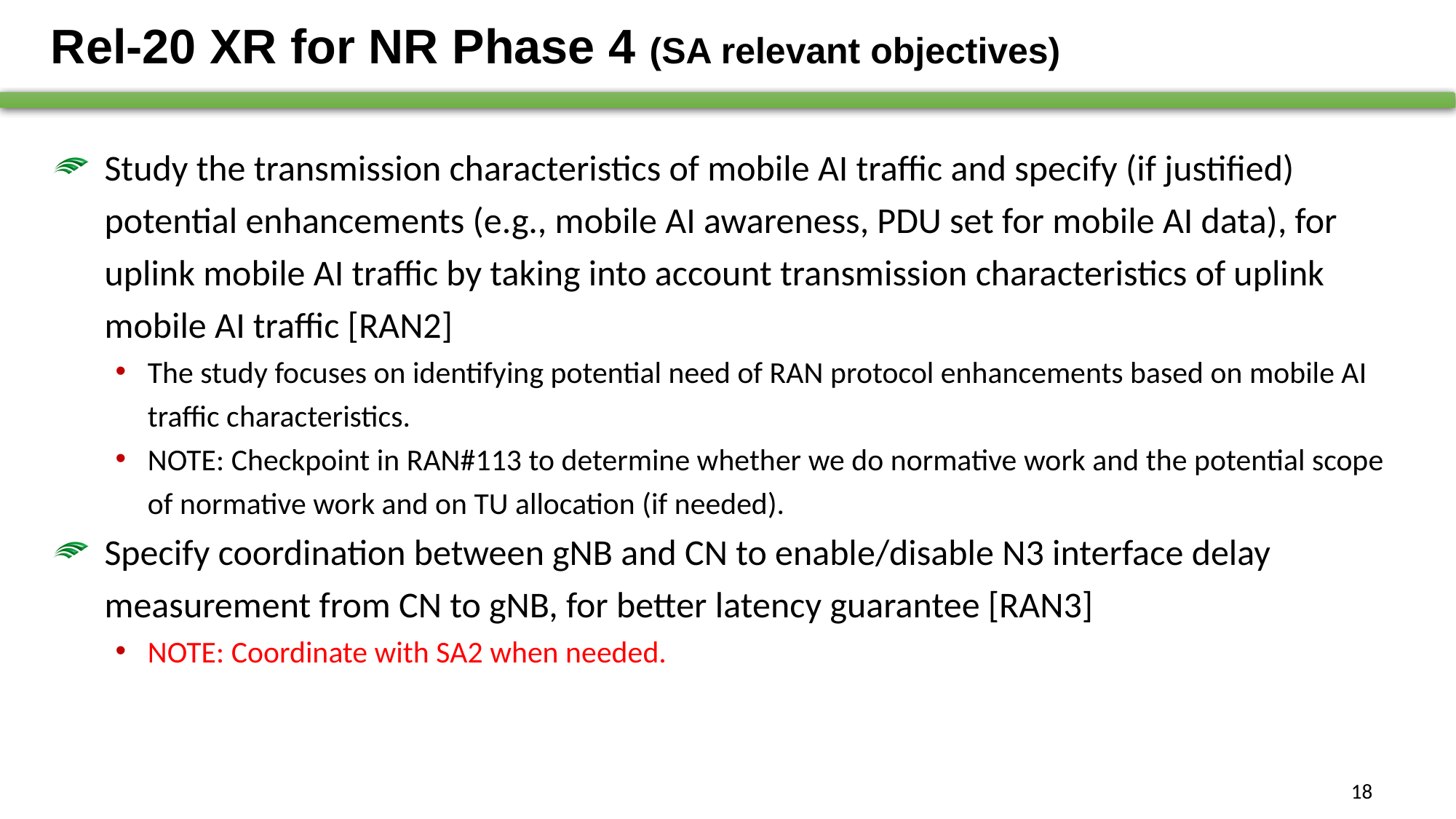

# Rel-20 XR for NR Phase 4 (SA relevant objectives)
Study the transmission characteristics of mobile AI traffic and specify (if justified) potential enhancements (e.g., mobile AI awareness, PDU set for mobile AI data), for uplink mobile AI traffic by taking into account transmission characteristics of uplink mobile AI traffic [RAN2]
The study focuses on identifying potential need of RAN protocol enhancements based on mobile AI traffic characteristics.
NOTE: Checkpoint in RAN#113 to determine whether we do normative work and the potential scope of normative work and on TU allocation (if needed).
Specify coordination between gNB and CN to enable/disable N3 interface delay measurement from CN to gNB, for better latency guarantee [RAN3]
NOTE: Coordinate with SA2 when needed.